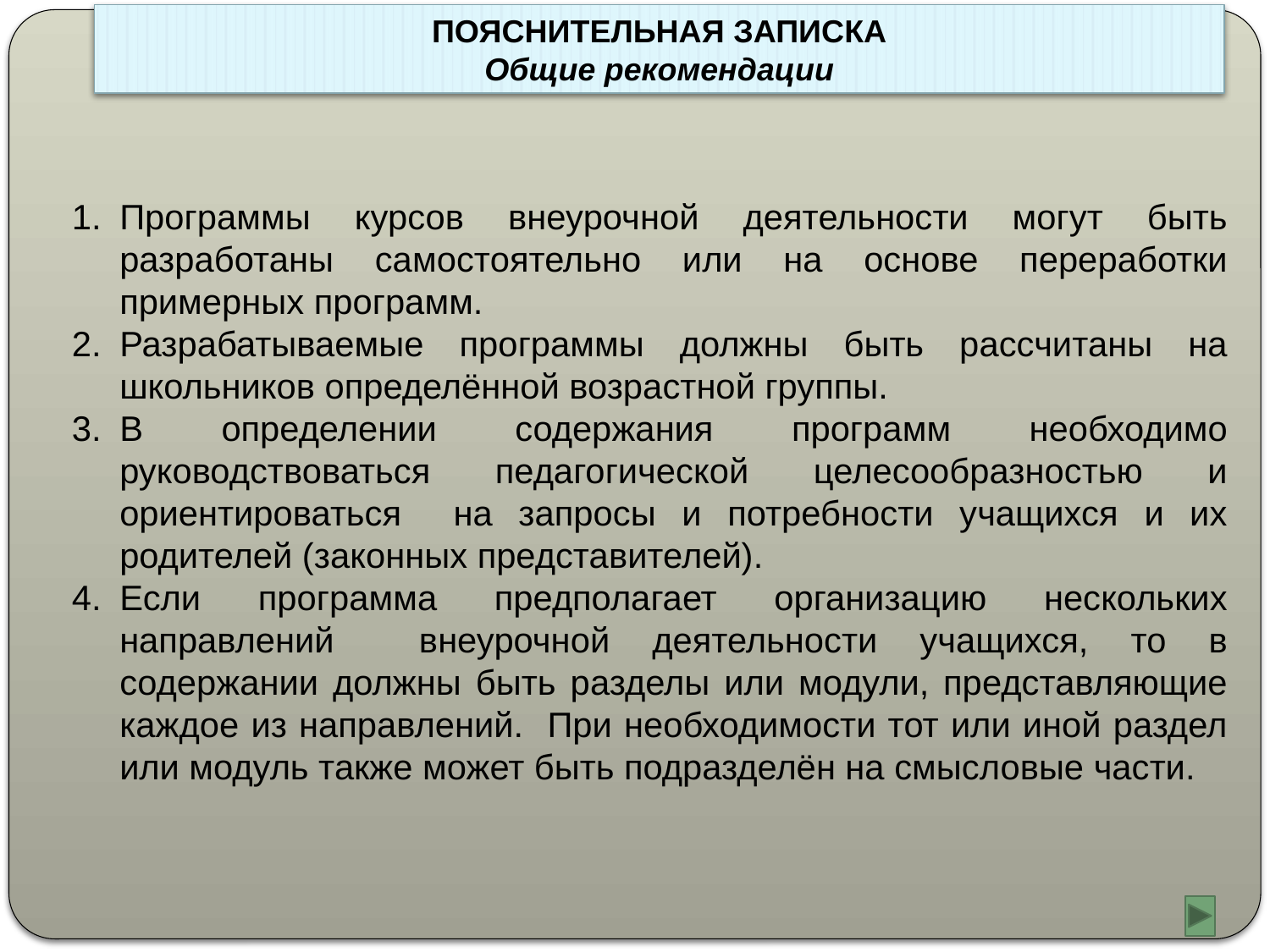

ПОЯСНИТЕЛЬНАЯ ЗАПИСКА
Общие рекомендации
Программы курсов внеурочной деятельности могут быть разработаны самостоятельно или на основе переработки примерных программ.
Разрабатываемые программы должны быть рассчитаны на школьников определённой возрастной группы.
В определении содержания программ необходимо руководствоваться педагогической целесообразностью и ориентироваться  на запросы и потребности учащихся и их родителей (законных представителей).
Если программа предполагает организацию нескольких направлений  внеурочной деятельности учащихся, то в содержании должны быть разделы или модули, представляющие каждое из направлений.  При необходимости тот или иной раздел или модуль также может быть подразделён на смысловые части.